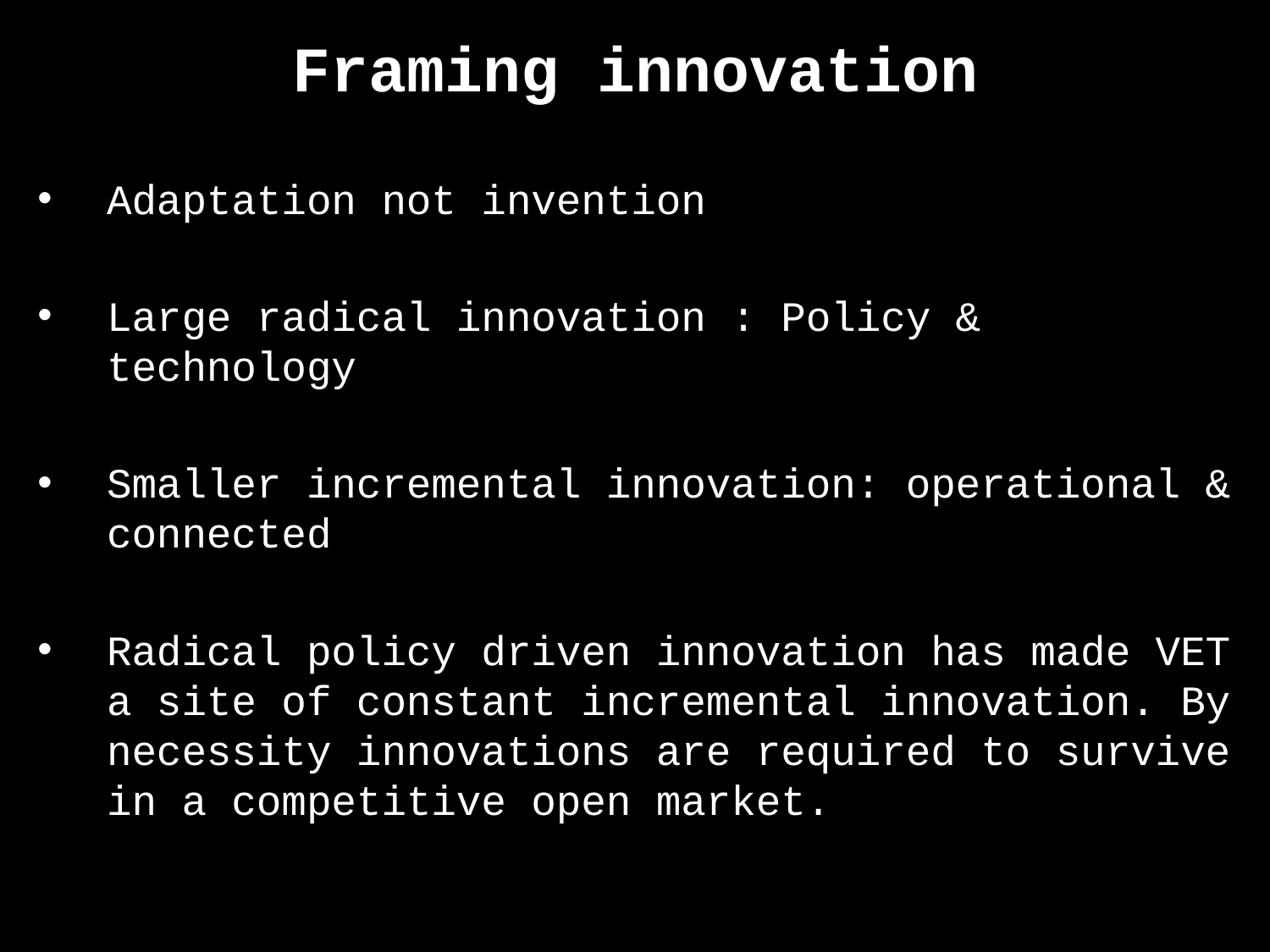

# Framing innovation
Adaptation not invention

Large radical innovation : Policy & technology

Smaller incremental innovation: operational & connected

Radical policy driven innovation has made VET a site of constant incremental innovation. By necessity innovations are required to survive in a competitive open market.